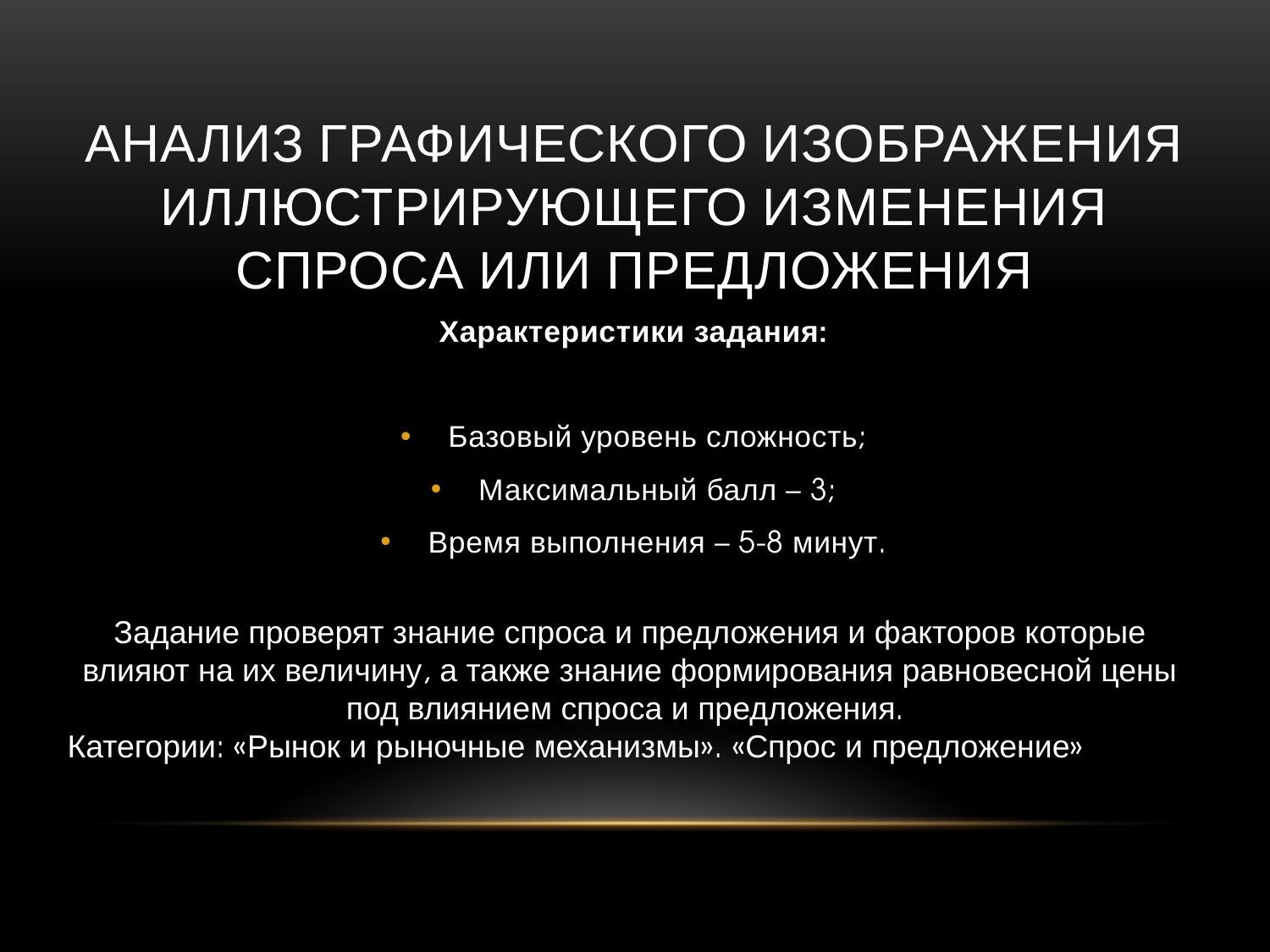

# Анализ графического изображения иллюстрирующего изменения спроса или предложения
Характеристики задания:

Базовый уровень сложность;
Максимальный балл – 3;
Время выполнения – 5-8 минут.
Задание проверят знание спроса и предложения и факторов которые влияют на их величину, а также знание формирования равновесной цены под влиянием спроса и предложения.
Категории: «Рынок и рыночные механизмы». «Спрос и предложение»